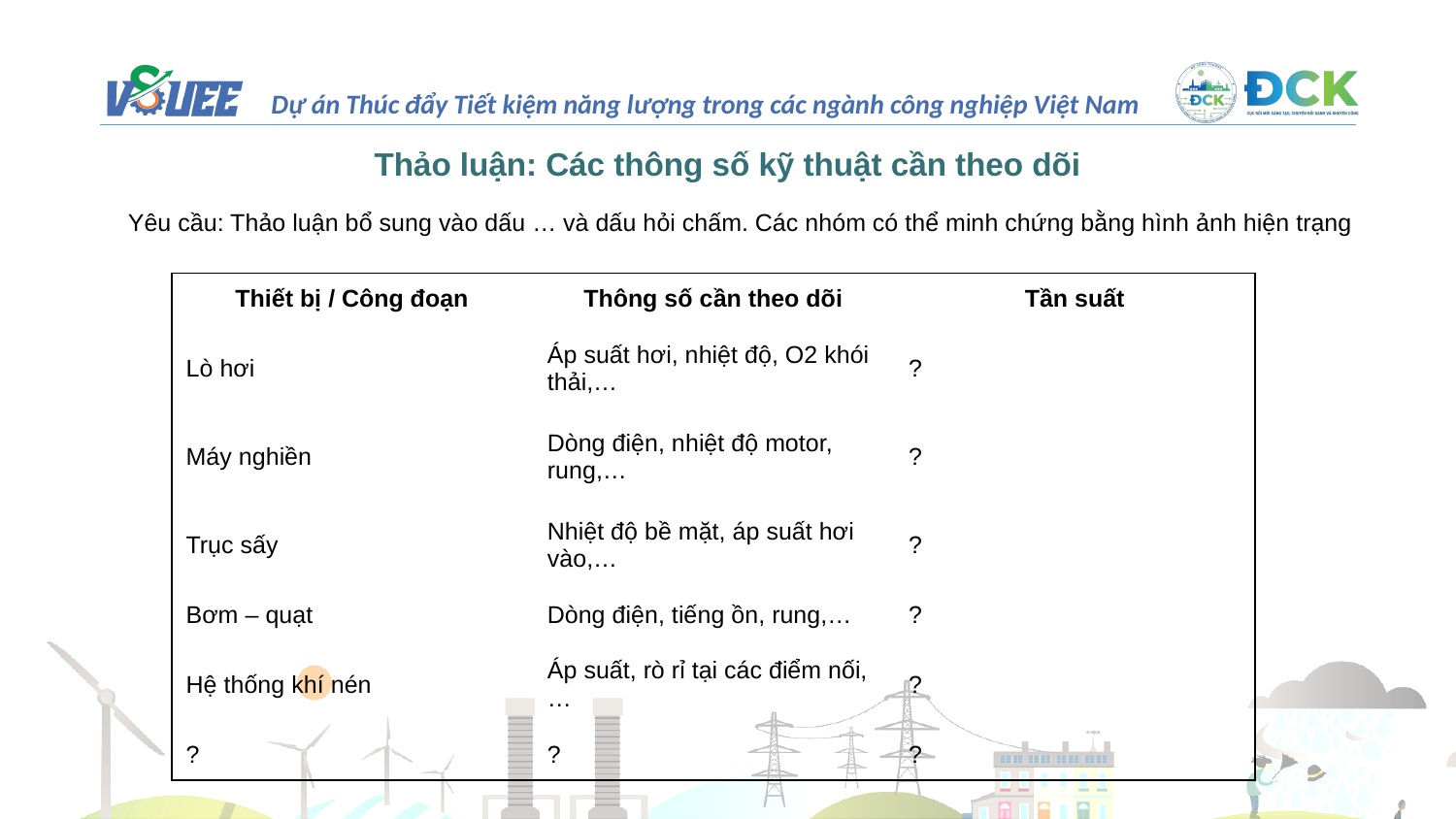

# Thảo luận: Các thông số kỹ thuật cần theo dõi
Yêu cầu: Thảo luận bổ sung vào dấu … và dấu hỏi chấm. Các nhóm có thể minh chứng bằng hình ảnh hiện trạng
| Thiết bị / Công đoạn | Thông số cần theo dõi | Tần suất |
| --- | --- | --- |
| Lò hơi | Áp suất hơi, nhiệt độ, O2 khói thải,… | ? |
| Máy nghiền | Dòng điện, nhiệt độ motor, rung,… | ? |
| Trục sấy | Nhiệt độ bề mặt, áp suất hơi vào,… | ? |
| Bơm – quạt | Dòng điện, tiếng ồn, rung,… | ? |
| Hệ thống khí nén | Áp suất, rò rỉ tại các điểm nối,… | ? |
| ? | ? | ? |